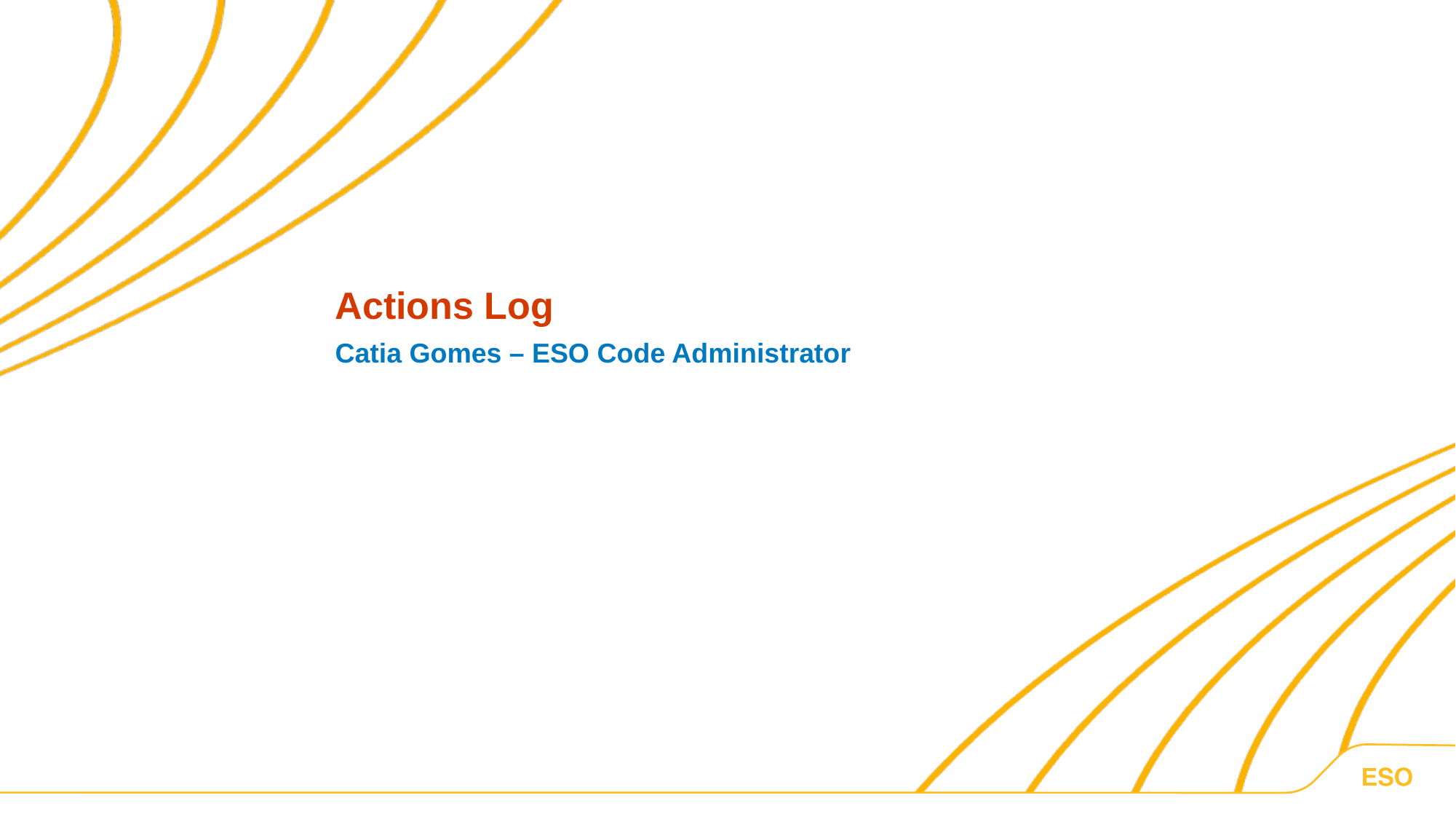

Actions Log
Catia Gomes – ESO Code Administrator